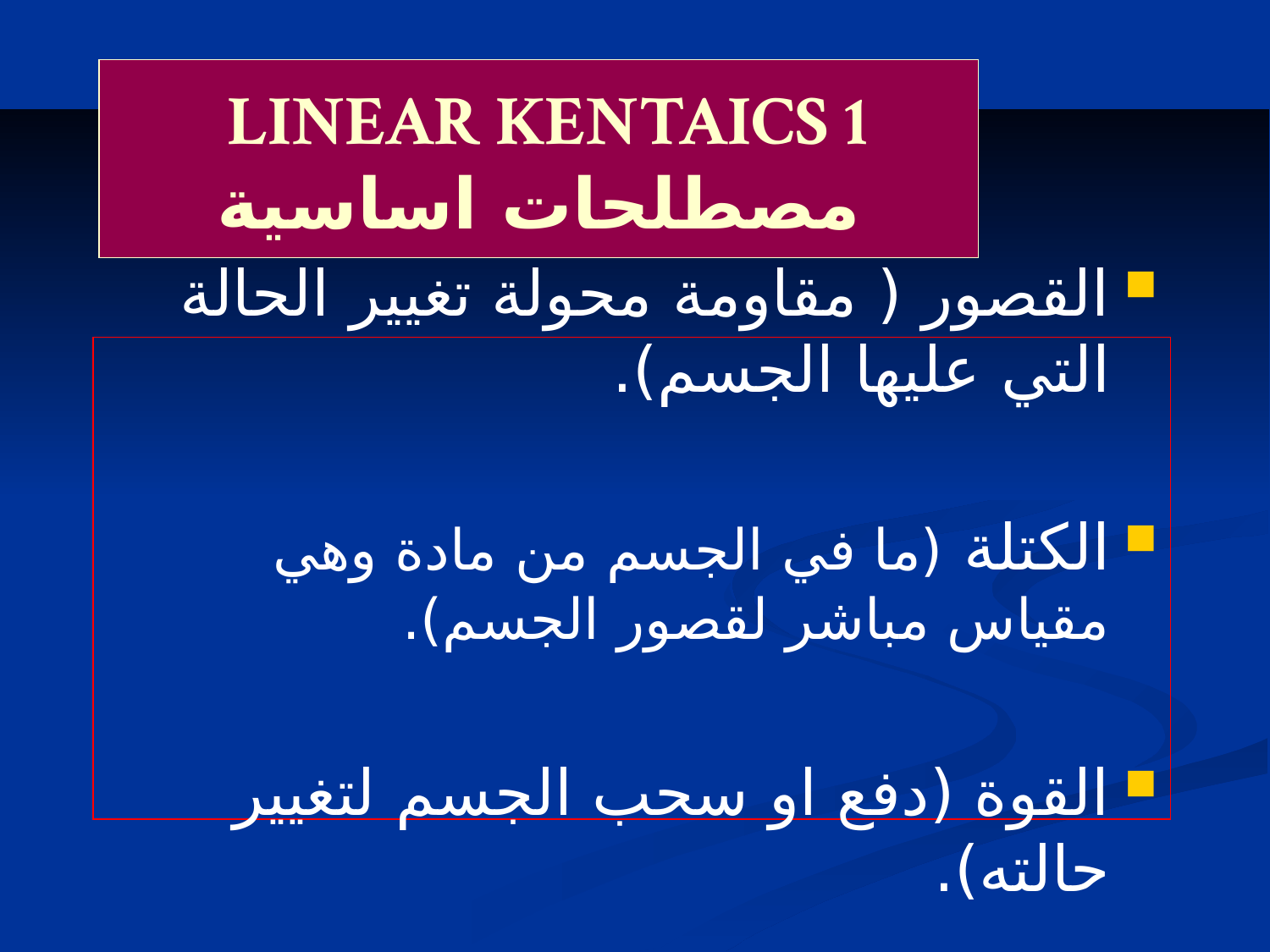

# LINEAR KENTAICS 1 مصطلحات اساسية
القصور ( مقاومة محولة تغيير الحالة التي عليها الجسم).

الكتلة (ما في الجسم من مادة وهي مقياس مباشر لقصور الجسم).

القوة (دفع او سحب الجسم لتغيير حالته).